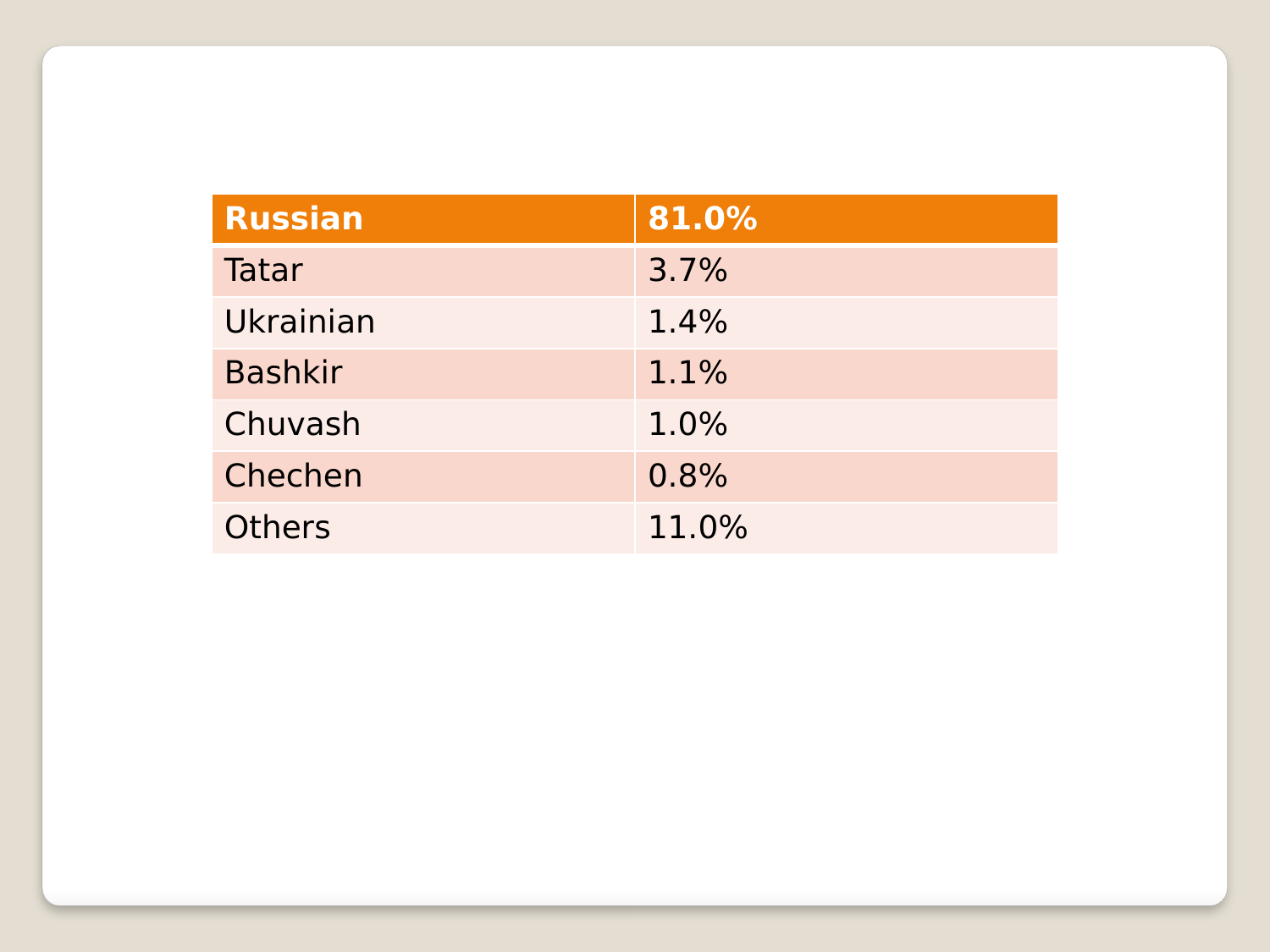

| Russian | 81.0% |
| --- | --- |
| Tatar | 3.7% |
| Ukrainian | 1.4% |
| Bashkir | 1.1% |
| Chuvash | 1.0% |
| Chechen | 0.8% |
| Others | 11.0% |